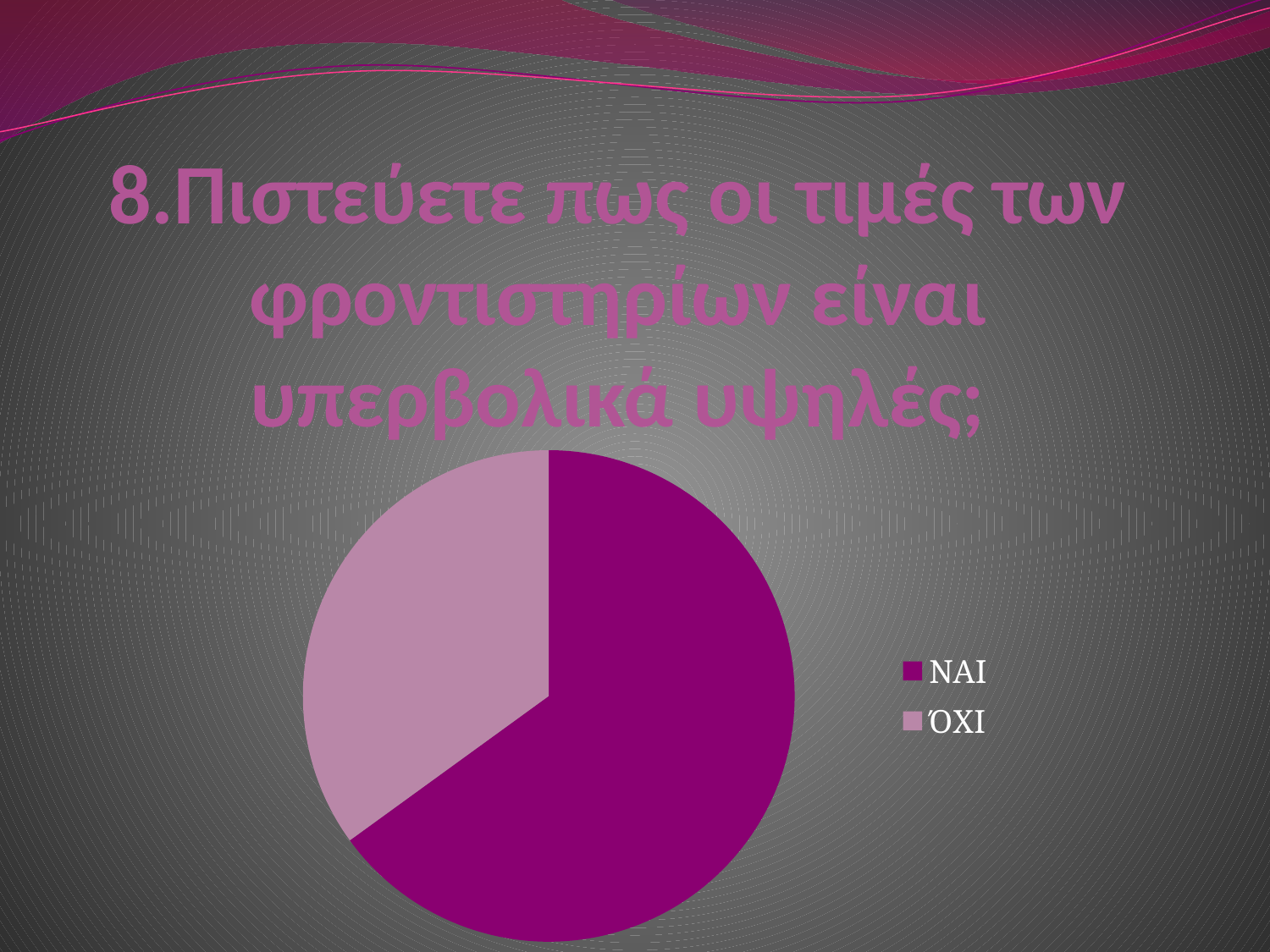

# 8.Πιστεύετε πως οι τιμές των φροντιστηρίων είναι υπερβολικά υψηλές;

### Chart

| Category | Πωλήσεις |
|---|---|
| ΝΑΙ | 0.6500000000000001 |
| ΌΧΙ | 0.35000000000000003 |